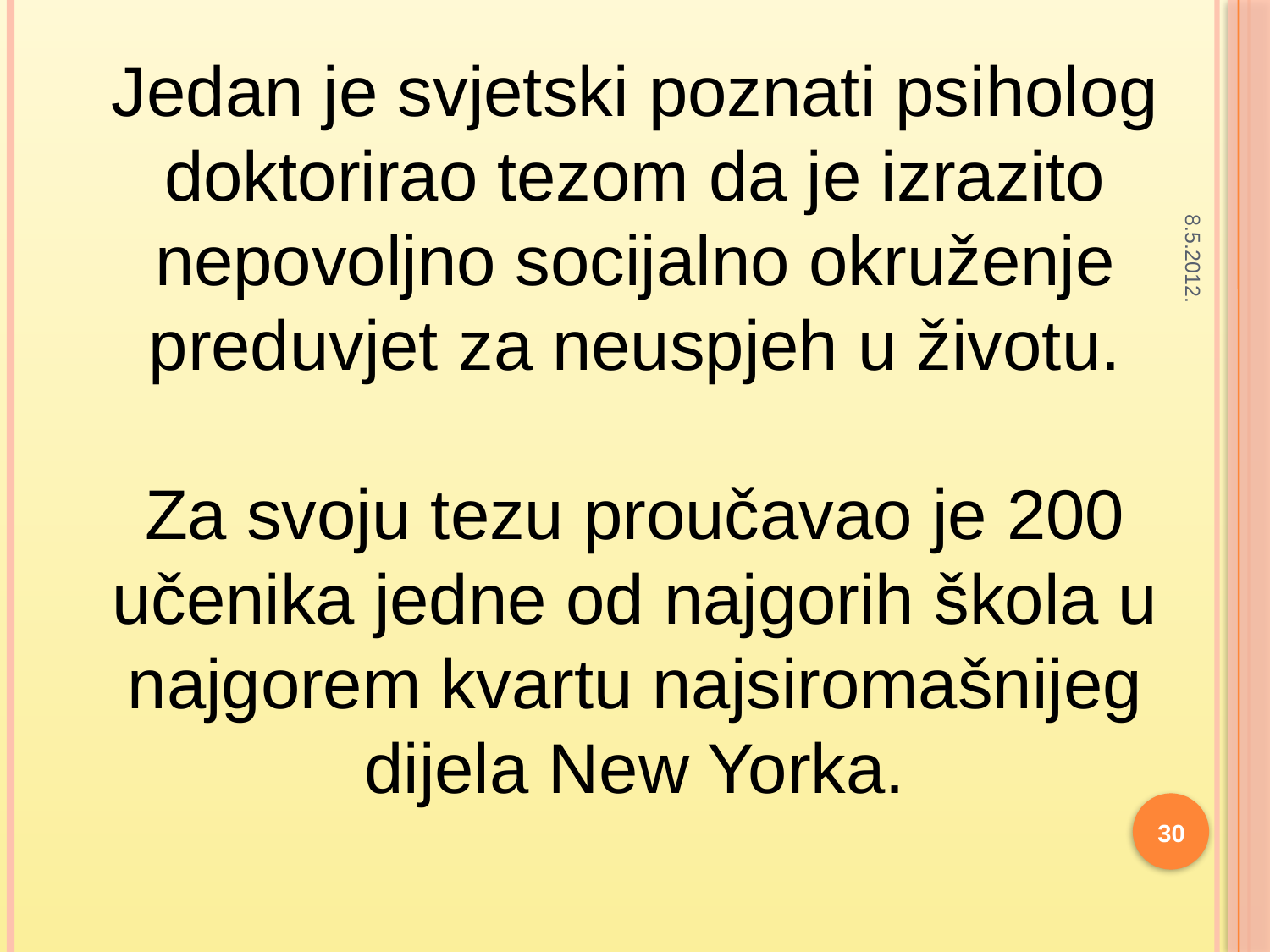

Jedan je svjetski poznati psiholog doktorirao tezom da je izrazito nepovoljno socijalno okruženje preduvjet za neuspjeh u životu.

Za svoju tezu proučavao je 200 učenika jedne od najgorih škola u najgorem kvartu najsiromašnijeg dijela New Yorka.
8.5.2012.
30